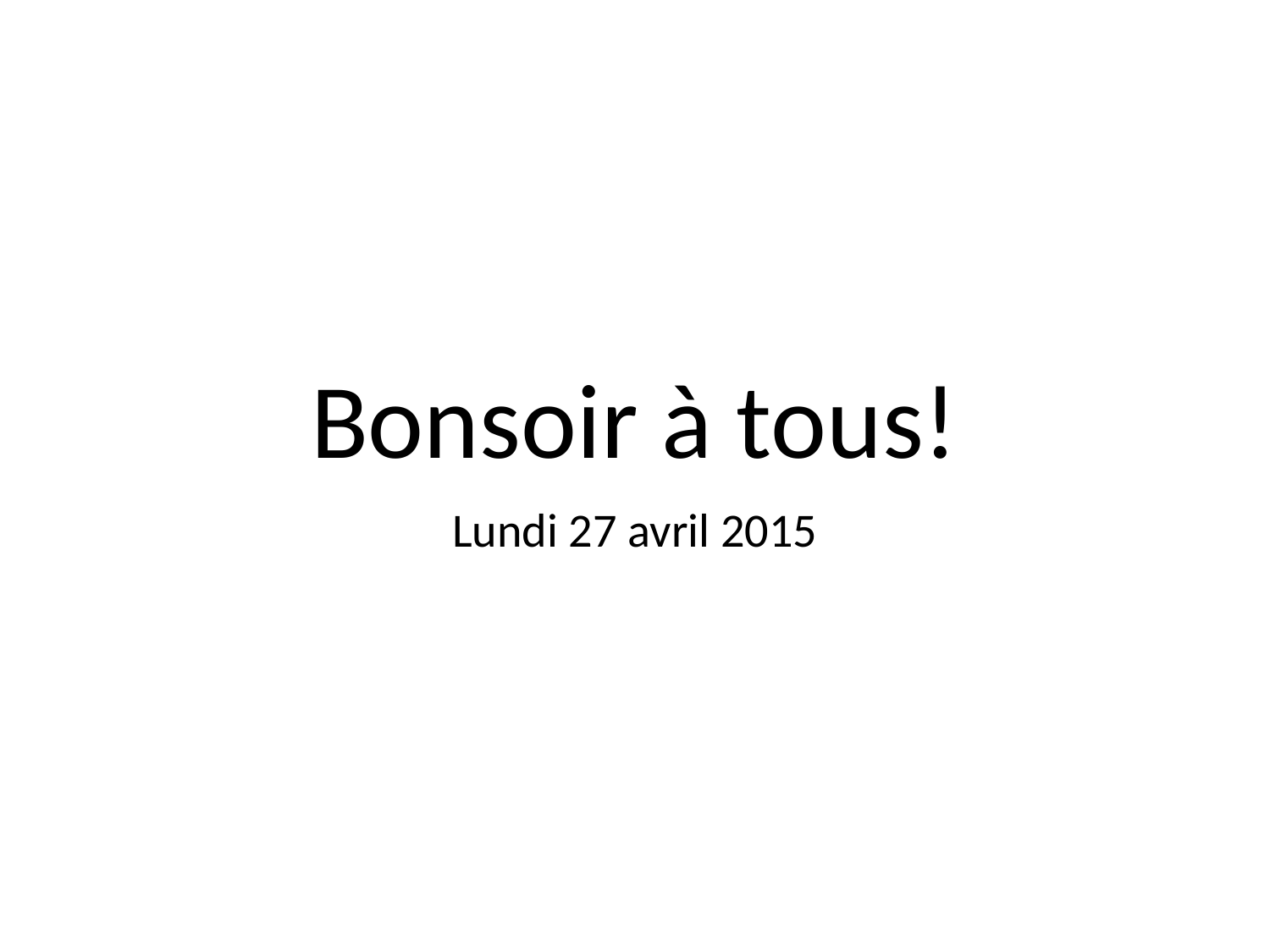

# Bonsoir à tous!
Lundi 27 avril 2015